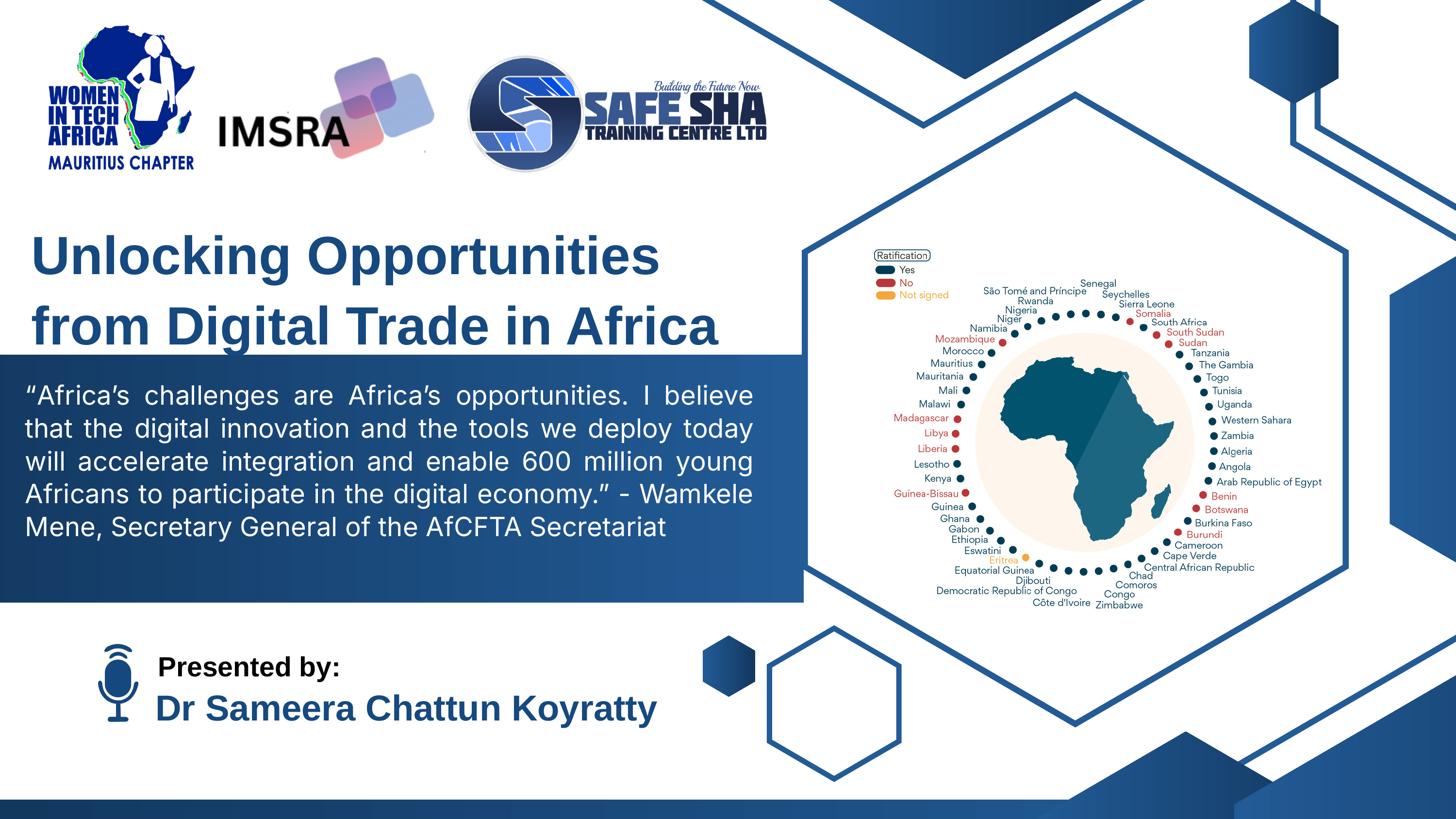

Unlocking Opportunities
from Digital Trade in Africa

“Africa’s challenges are Africa’s opportunities. I believe that the digital innovation and the tools we deploy today will accelerate integration and enable 600 million young Africans to participate in the digital economy.” - Wamkele Mene, Secretary General of the AfCFTA Secretariat

Presented by:

Dr Sameera Chattun Koyratty